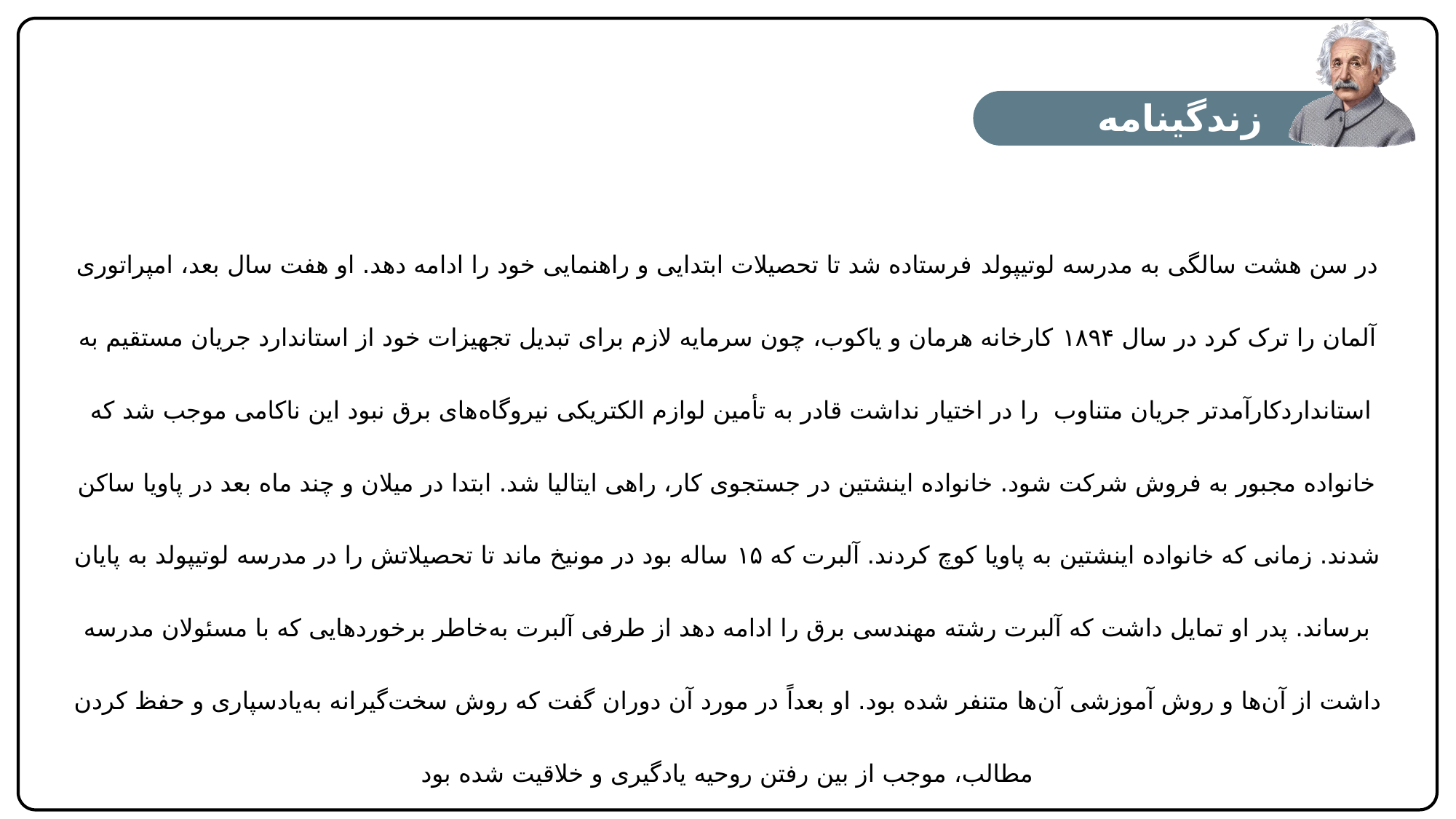

زندگینامه
در سن هشت سالگی به مدرسه لوتیپولد فرستاده شد تا تحصیلات ابتدایی و راهنمایی خود را ادامه دهد. او هفت سال بعد، امپراتوری آلمان را ترک کرد در سال ۱۸۹۴ کارخانه هرمان و یاکوب، چون سرمایه لازم برای تبدیل تجهیزات خود از استاندارد جریان مستقیم به استانداردکارآمدتر جریان متناوب  را در اختیار نداشت قادر به تأمین لوازم الکتریکی نیروگاه‌های برق نبود این ناکامی موجب شد که  خانواده مجبور به فروش شرکت شود. خانواده اینشتین در جستجوی کار، راهی ایتالیا شد. ابتدا در میلان و چند ماه بعد در پاویا ساکن شدند. زمانی که خانواده اینشتین به پاویا کوچ کردند. آلبرت که ۱۵ ساله بود در مونیخ ماند تا تحصیلاتش را در مدرسه لوتیپولد به پایان برساند. پدر او تمایل داشت که آلبرت رشته مهندسی برق را ادامه دهد از طرفی آلبرت به‌خاطر برخوردهایی که با مسئولان مدرسه داشت از آن‌ها و روش آموزشی آن‌ها متنفر شده بود. او بعداً در مورد آن دوران گفت که روش سخت‌گیرانه به‌یادسپاری و حفظ کردن مطالب، موجب از بین رفتن روحیه یادگیری و خلاقیت شده بود